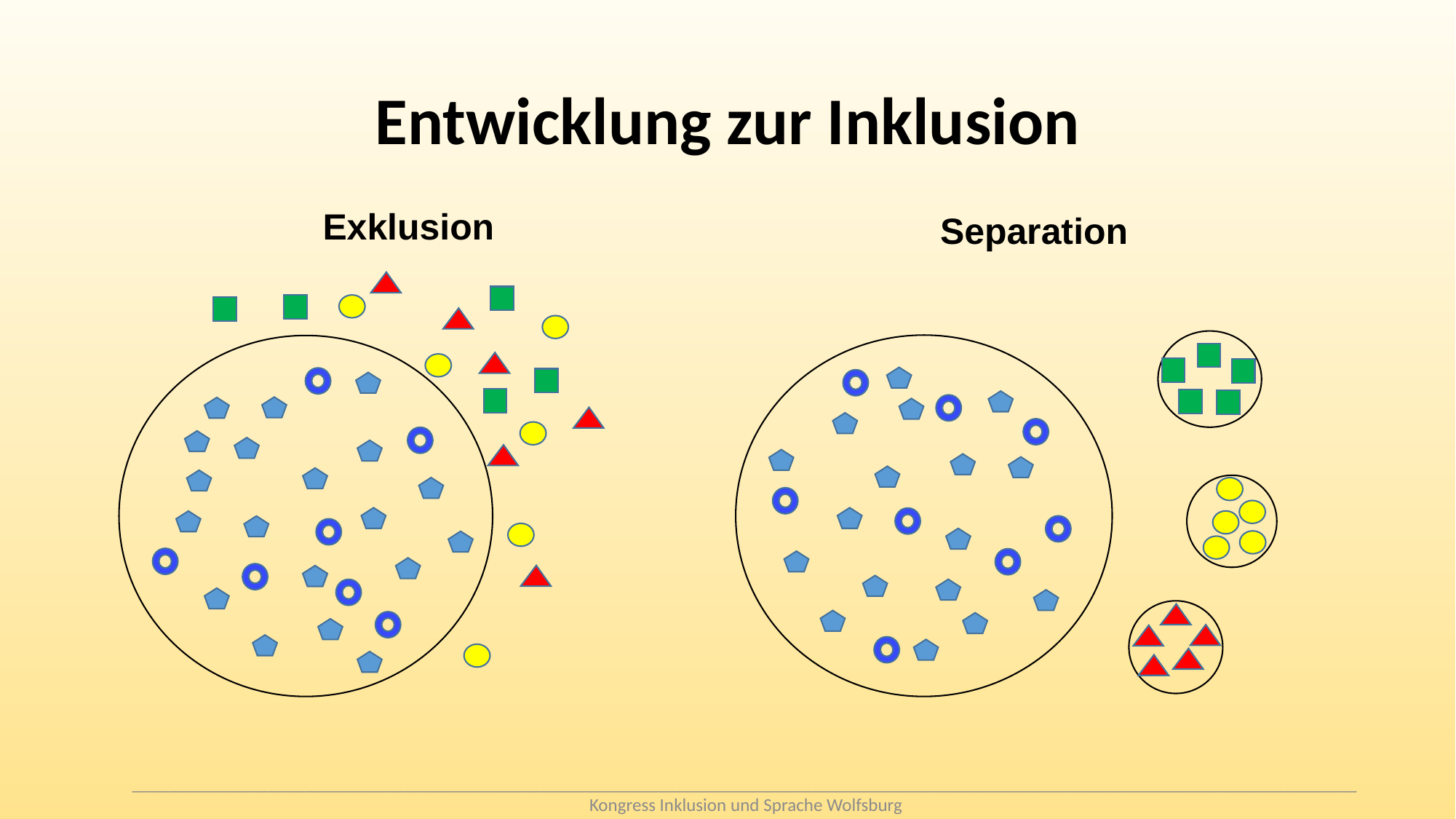

# Entwicklung zur Inklusion
                   Separation
Exklusion

_______________________________________________________________________________________________________________________________________
Kongress Inklusion und Sprache Wolfsburg